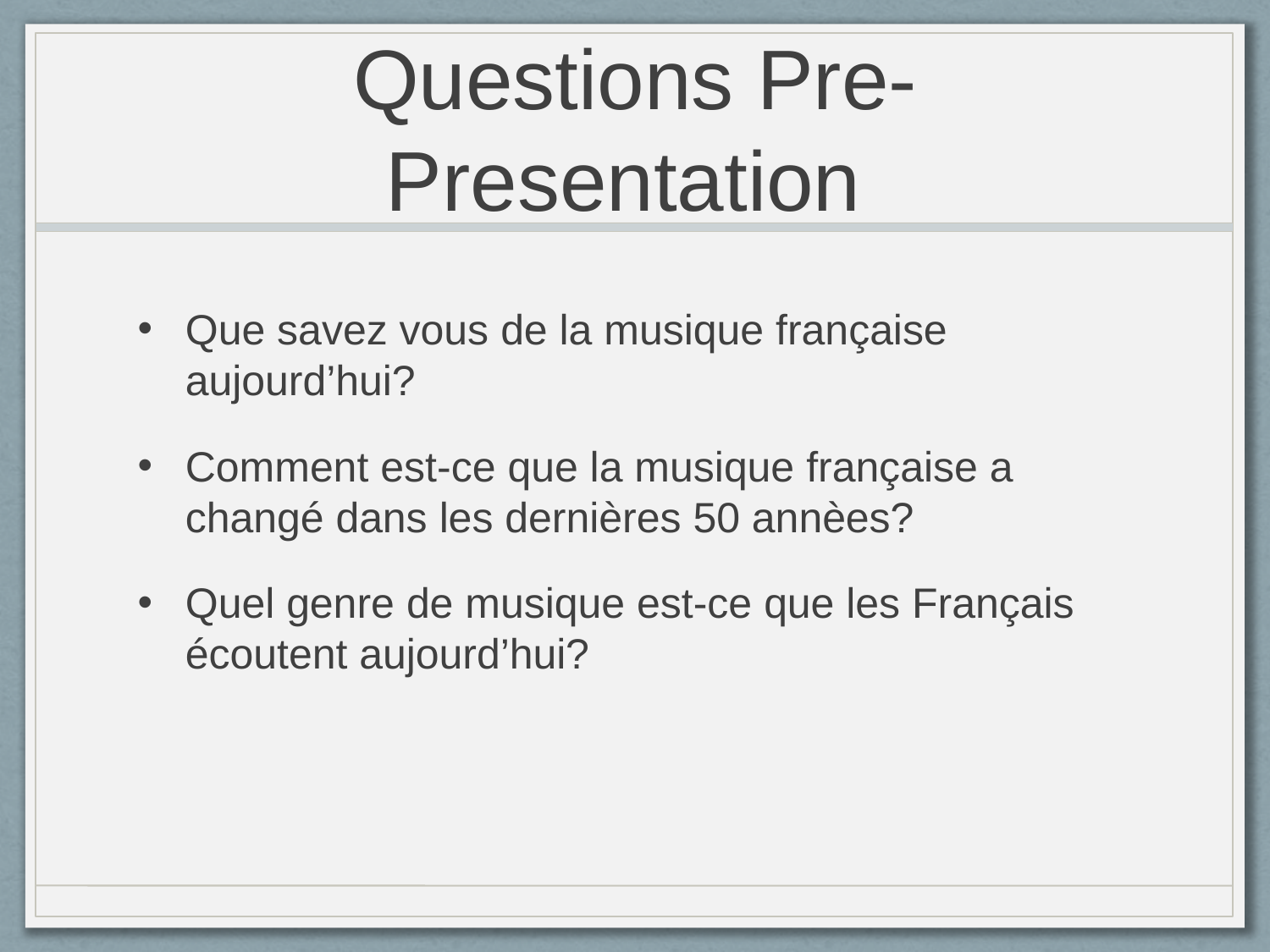

# Questions Pre-Presentation
Que savez vous de la musique française aujourd’hui?
Comment est-ce que la musique française a changé dans les dernières 50 annèes?
Quel genre de musique est-ce que les Français écoutent aujourd’hui?